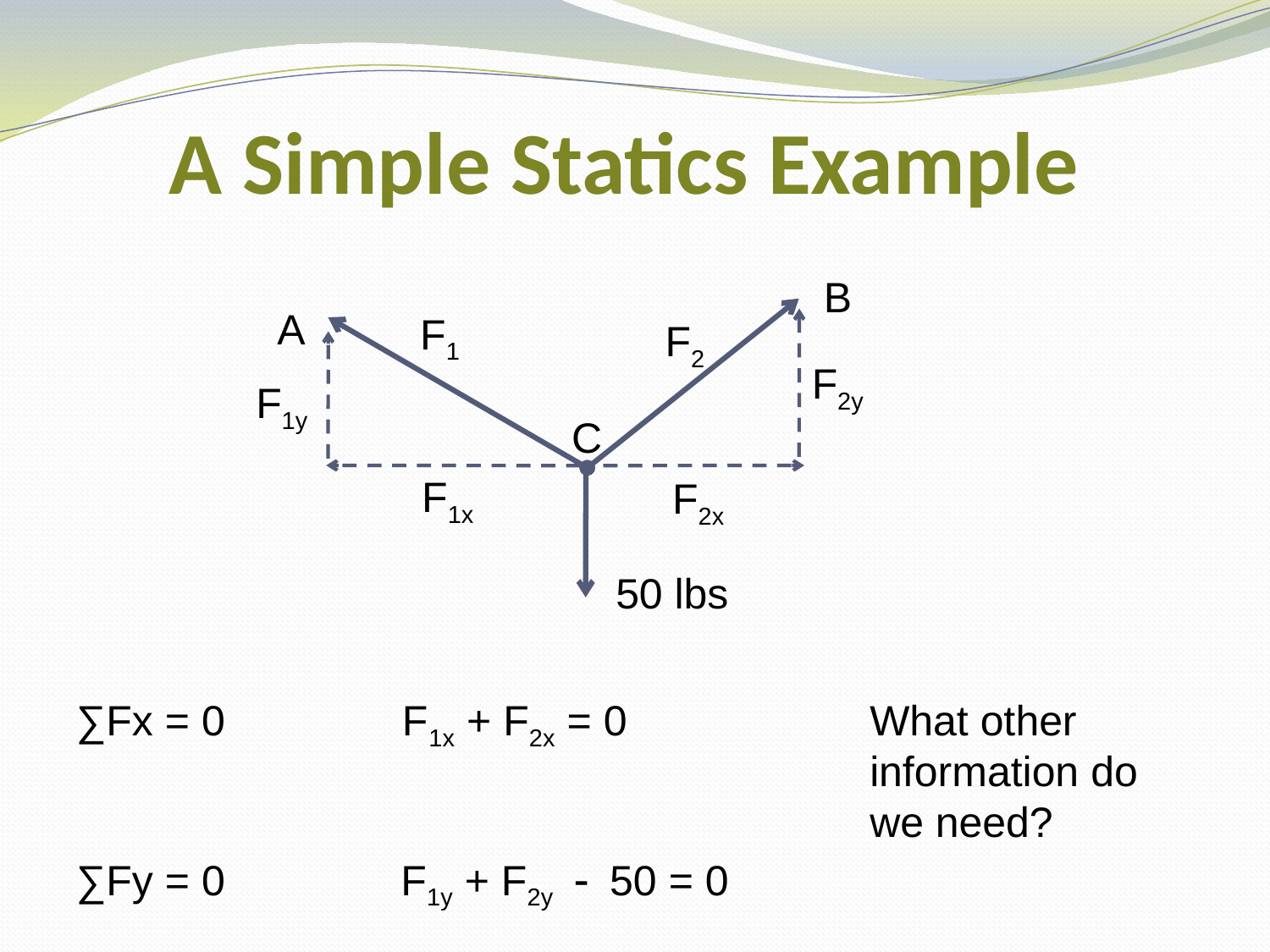

# A Simple Statics Example
B
A
F1
F2
F2y
F1y
C
F1x
F2x
50 lbs
∑Fx = 0               F1x + F2x = 0

∑Fy = 0	      F1y + F2y − 50 = 0

What other information do we need?